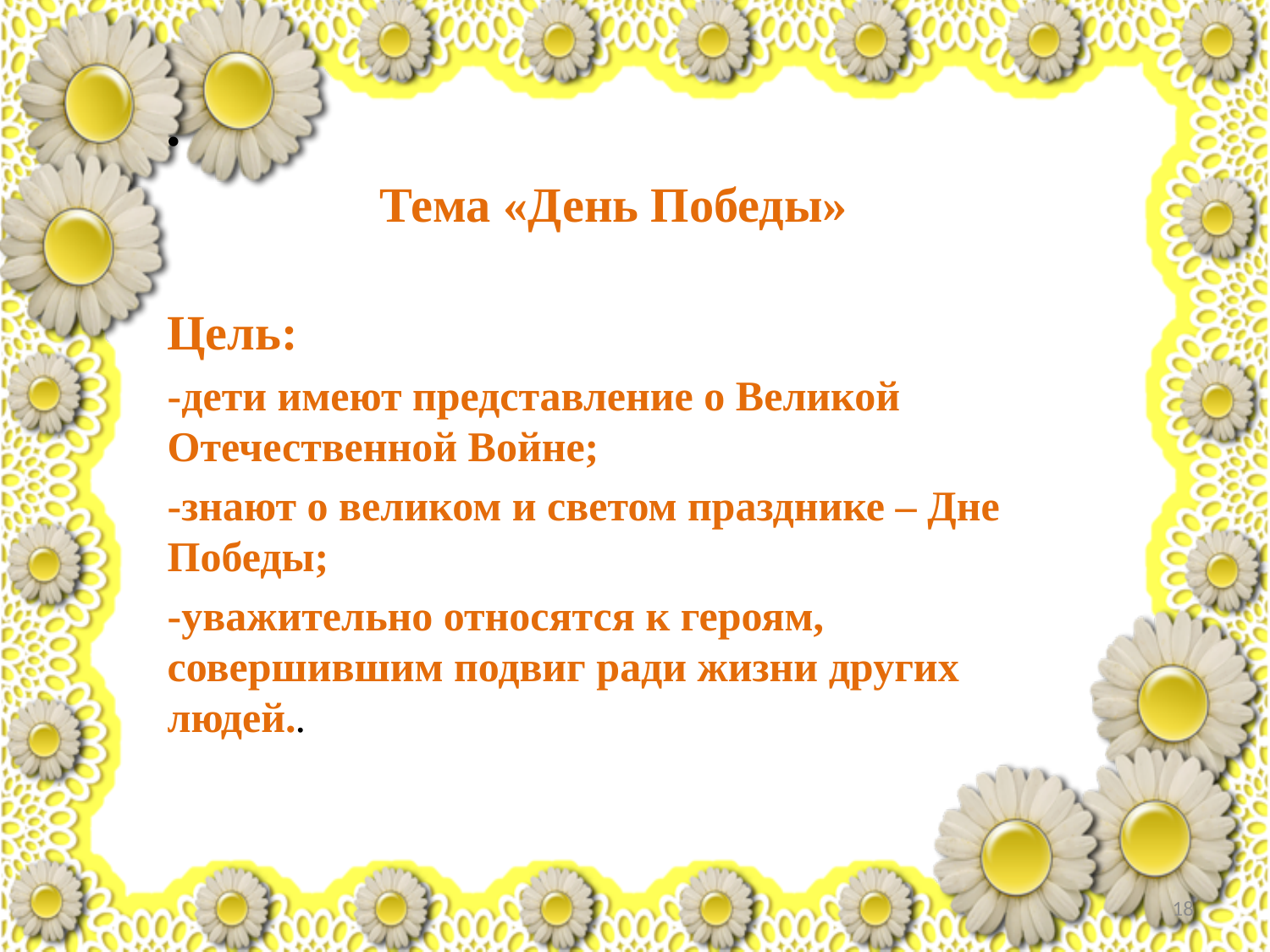

Тема «День Победы»

Цель:
-дети имеют представление о Великой Отечественной Войне;
-знают о великом и светом празднике – Дне Победы;
-уважительно относятся к героям, совершившим подвиг ради жизни других людей..

18